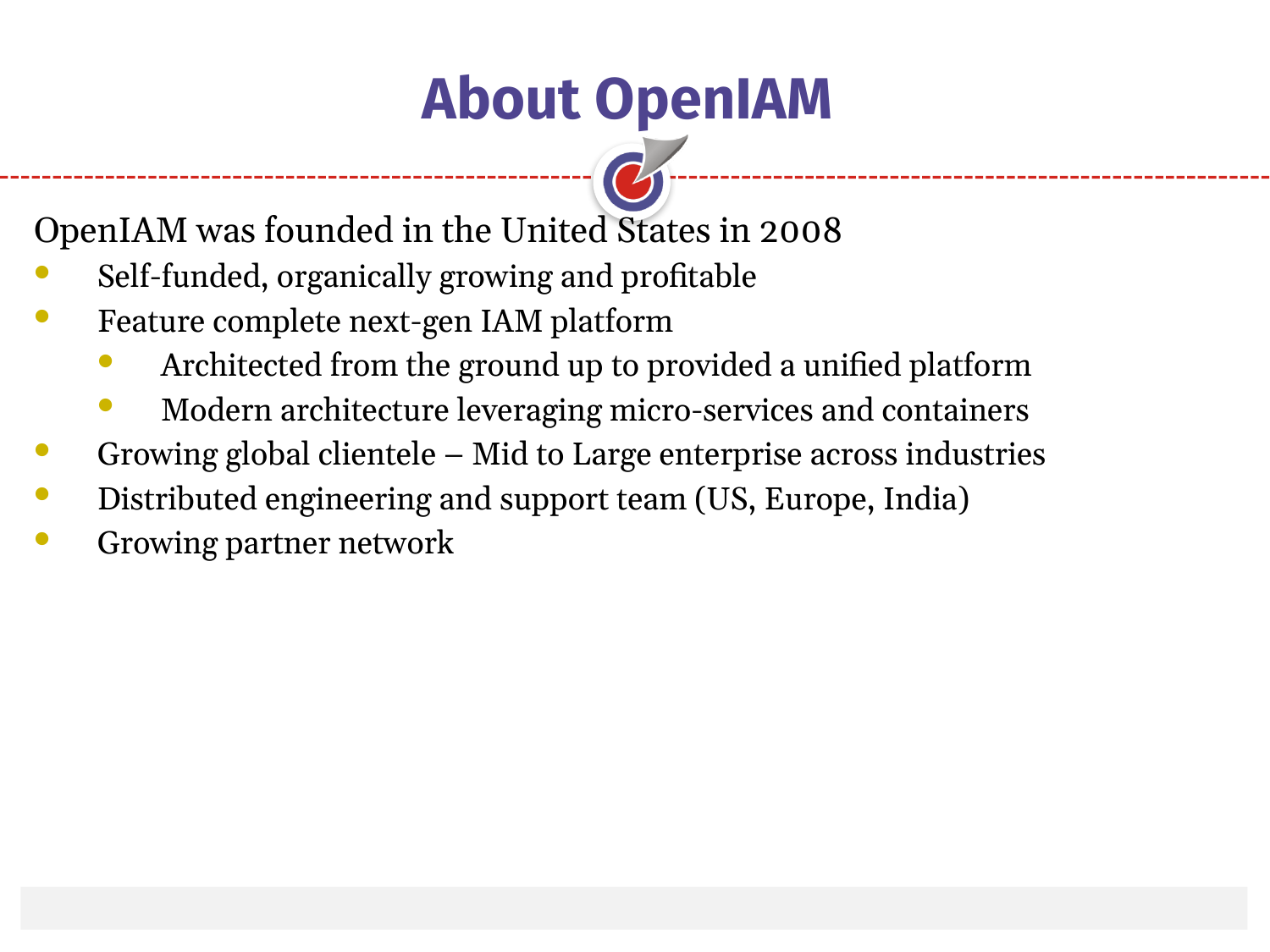

# About OpenIAM
OpenIAM was founded in the United States in 2008
Self-funded, organically growing and profitable
Feature complete next-gen IAM platform
Architected from the ground up to provided a unified platform
Modern architecture leveraging micro-services and containers
Growing global clientele – Mid to Large enterprise across industries
Distributed engineering and support team (US, Europe, India)
Growing partner network